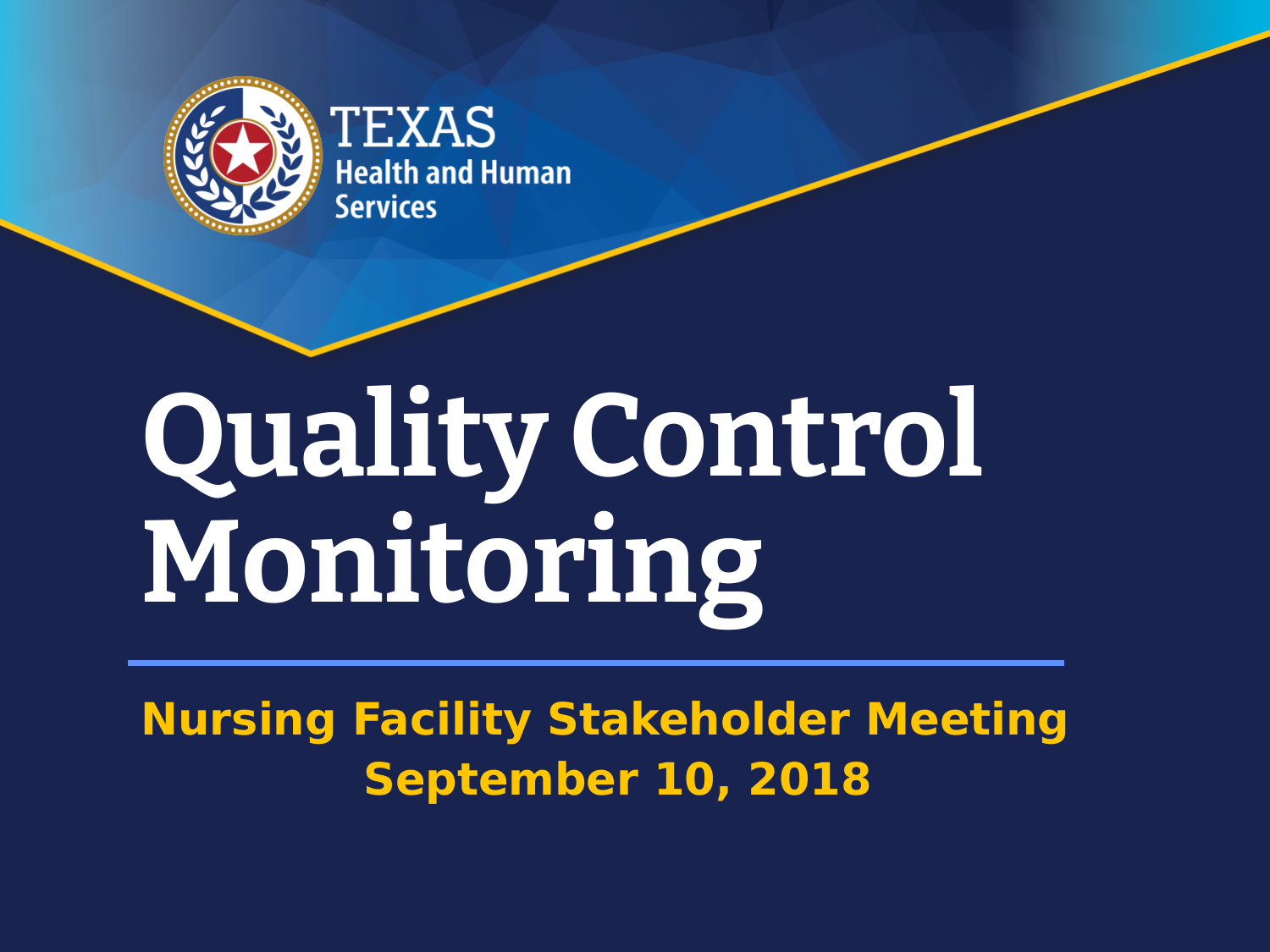

# Quality Control Monitoring
Nursing Facility Stakeholder Meeting
September 10, 2018